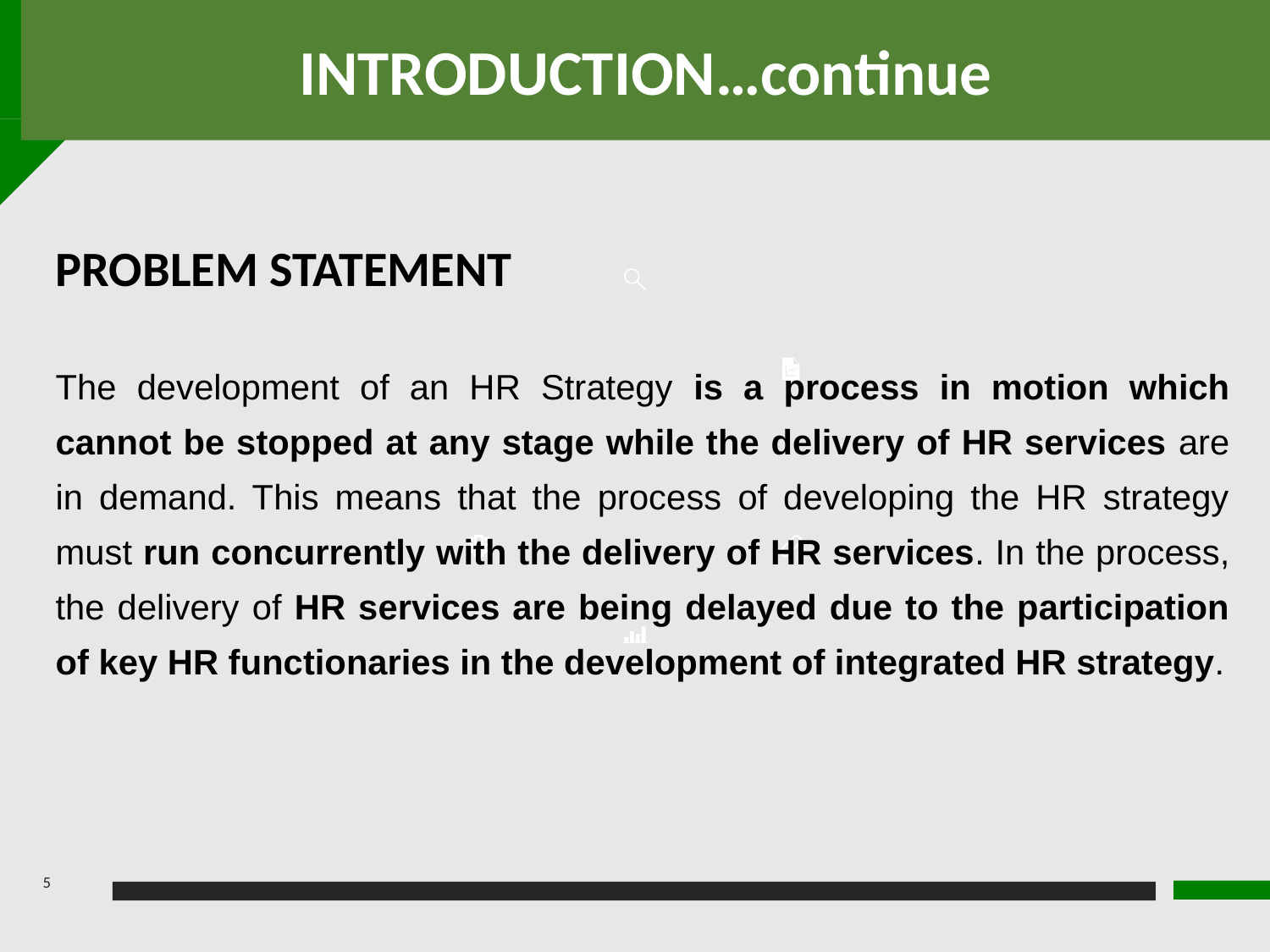

INTRODUCTION…continue

PROBLEM STATEMENT

The development of an HR Strategy is a process in motion which cannot be stopped at any stage while the delivery of HR services are in demand. This means that the process of developing the HR strategy must run concurrently with the delivery of HR services. In the process, the delivery of HR services are being delayed due to the participation of key HR functionaries in the development of integrated HR strategy.

5